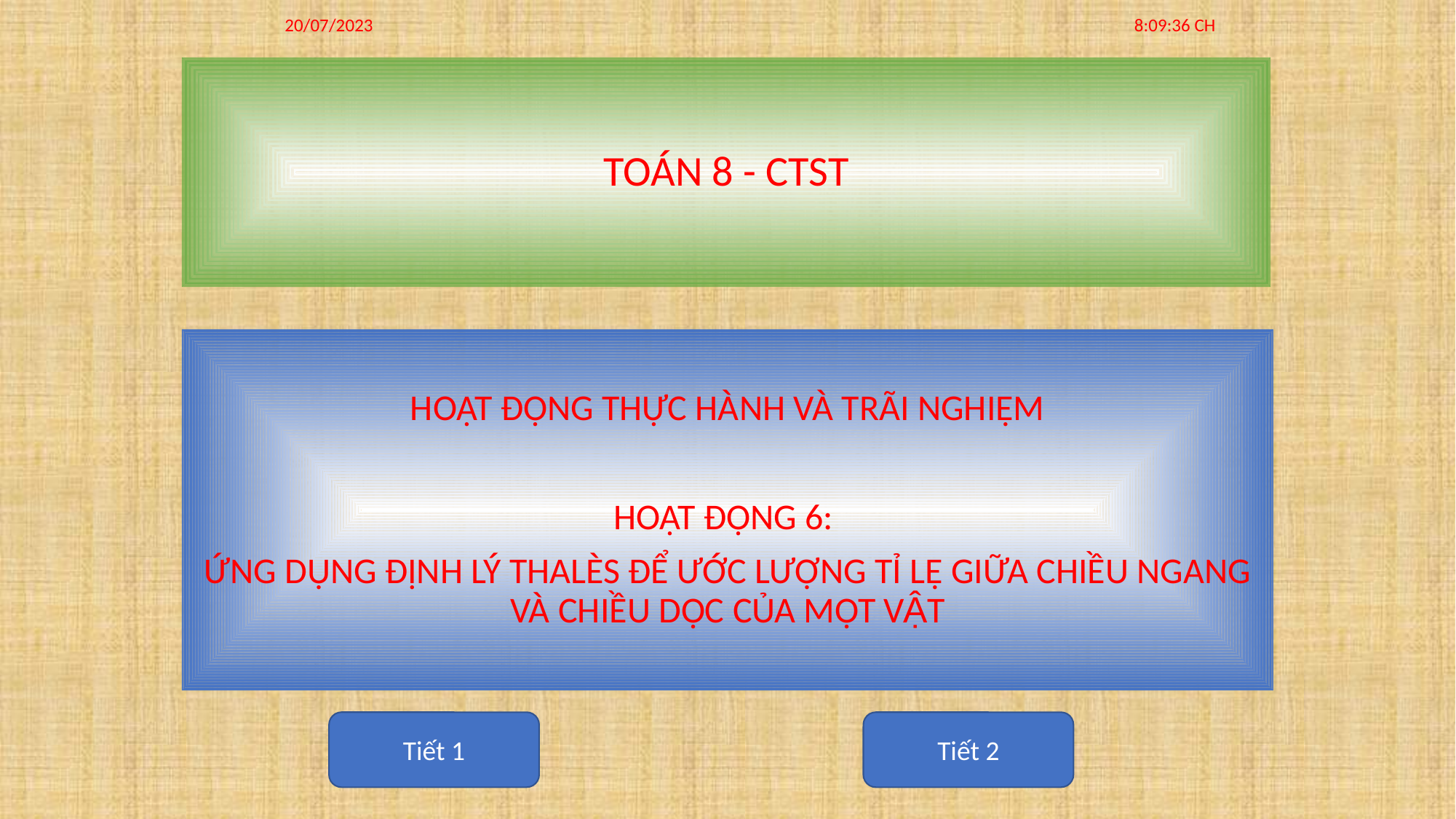

20/07/2023
8:09:36 CH
# TOÁN 8 - CTST
HOẠT ĐỘNG THỰC HÀNH VÀ TRÃI NGHIỆM

HOẠT ĐỘNG 6:
ỨNG DỤNG ĐỊNH LÝ THALÈS ĐỂ ƯỚC LƯỢNG TỈ LỆ GIỮA CHIỀU NGANG VÀ CHIỀU DỌC CỦA MỘT VẬT
Tiết 2
Tiết 1